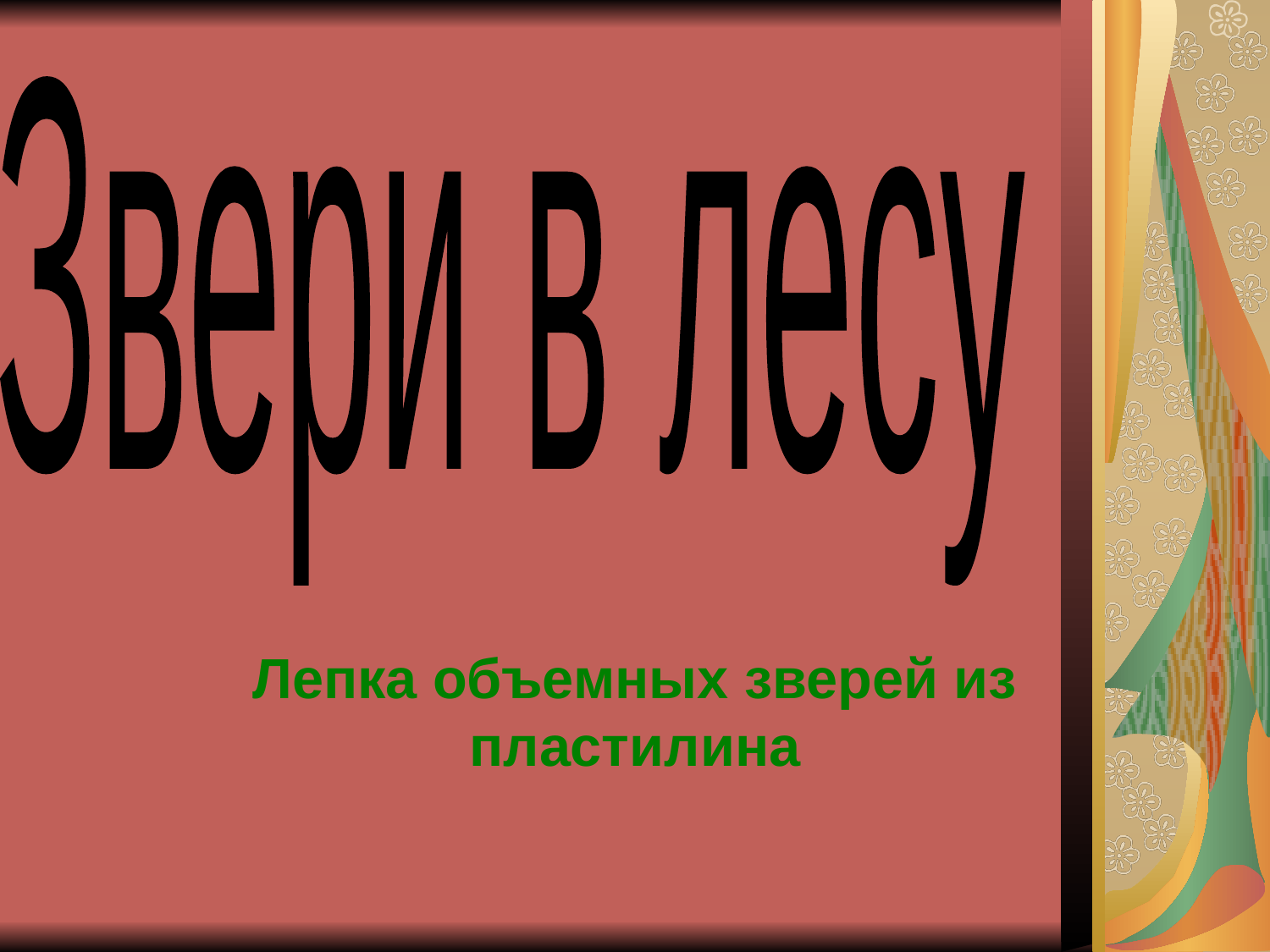

Звери в лесу
#
Лепка объемных зверей из пластилина